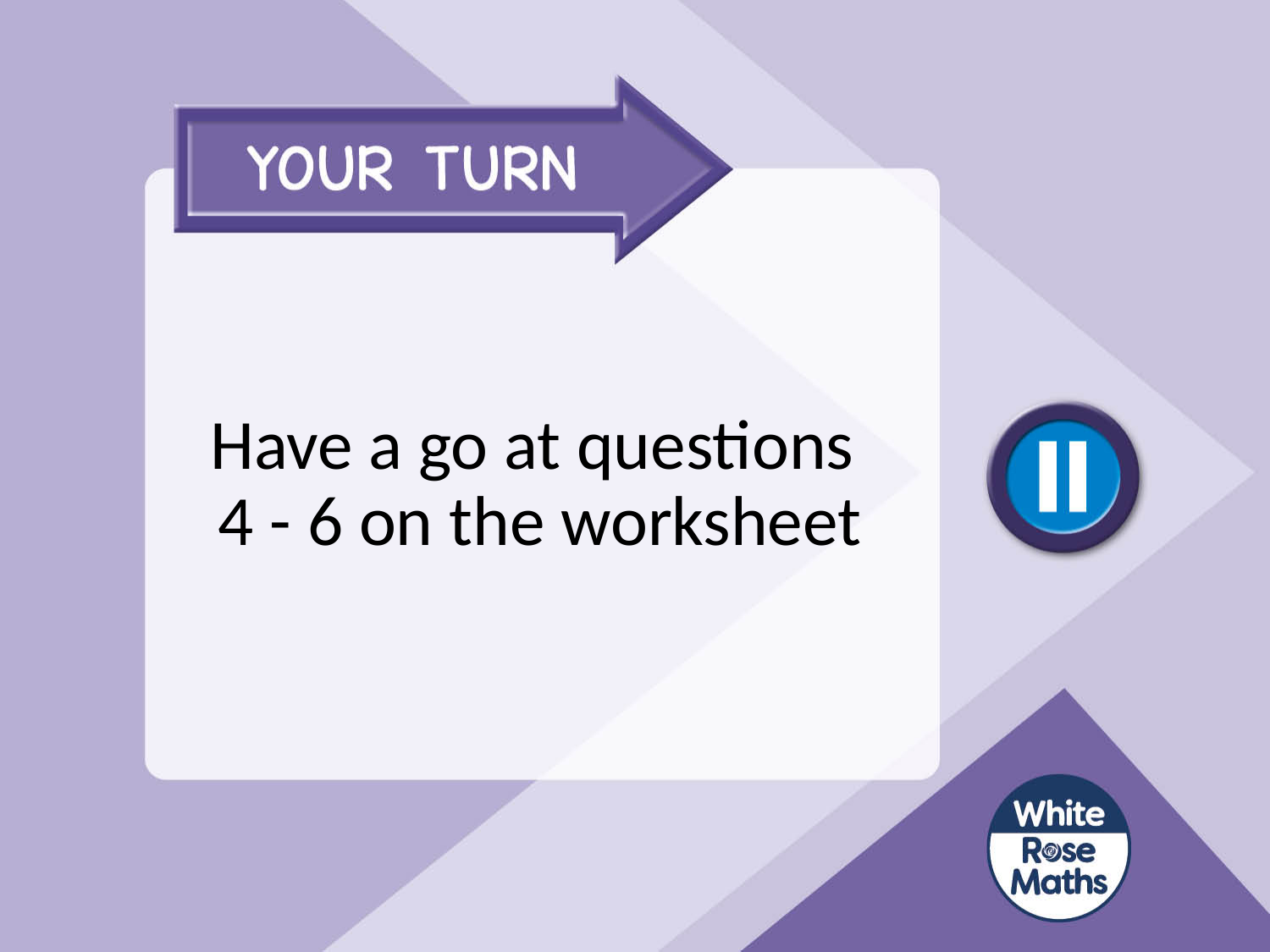

# Have a go at questions 4 - 6 on the worksheet